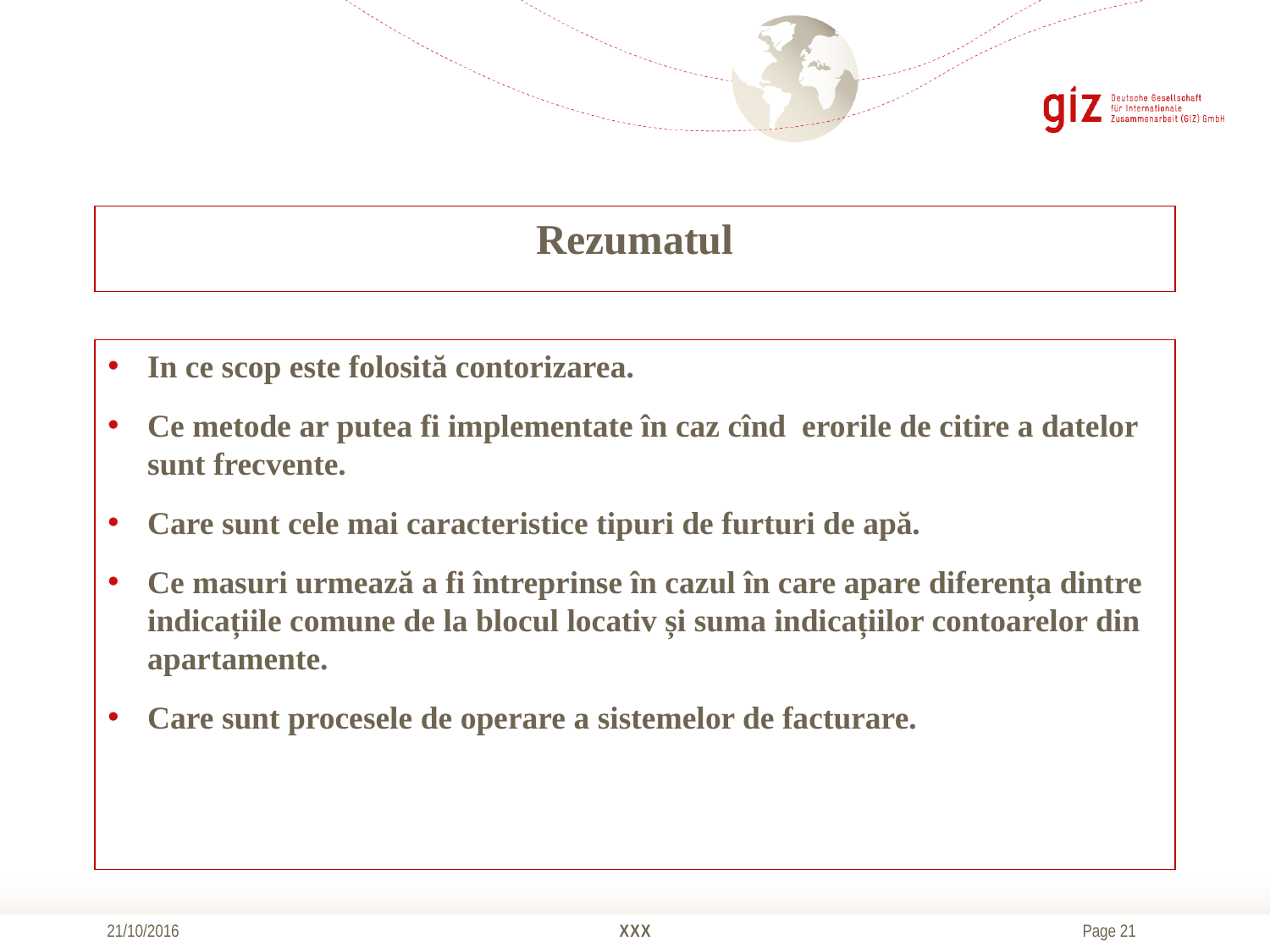

# Rezumatul
In ce scop este folosită contorizarea.
Ce metode ar putea fi implementate în caz cînd  erorile de citire a datelor sunt frecvente.
Care sunt cele mai caracteristice tipuri de furturi de apă.
Ce masuri urmează a fi întreprinse în cazul în care apare diferența dintre indicațiile comune de la blocul locativ și suma indicațiilor contoarelor din apartamente.
Care sunt procesele de operare a sistemelor de facturare.
21/10/2016
XXX